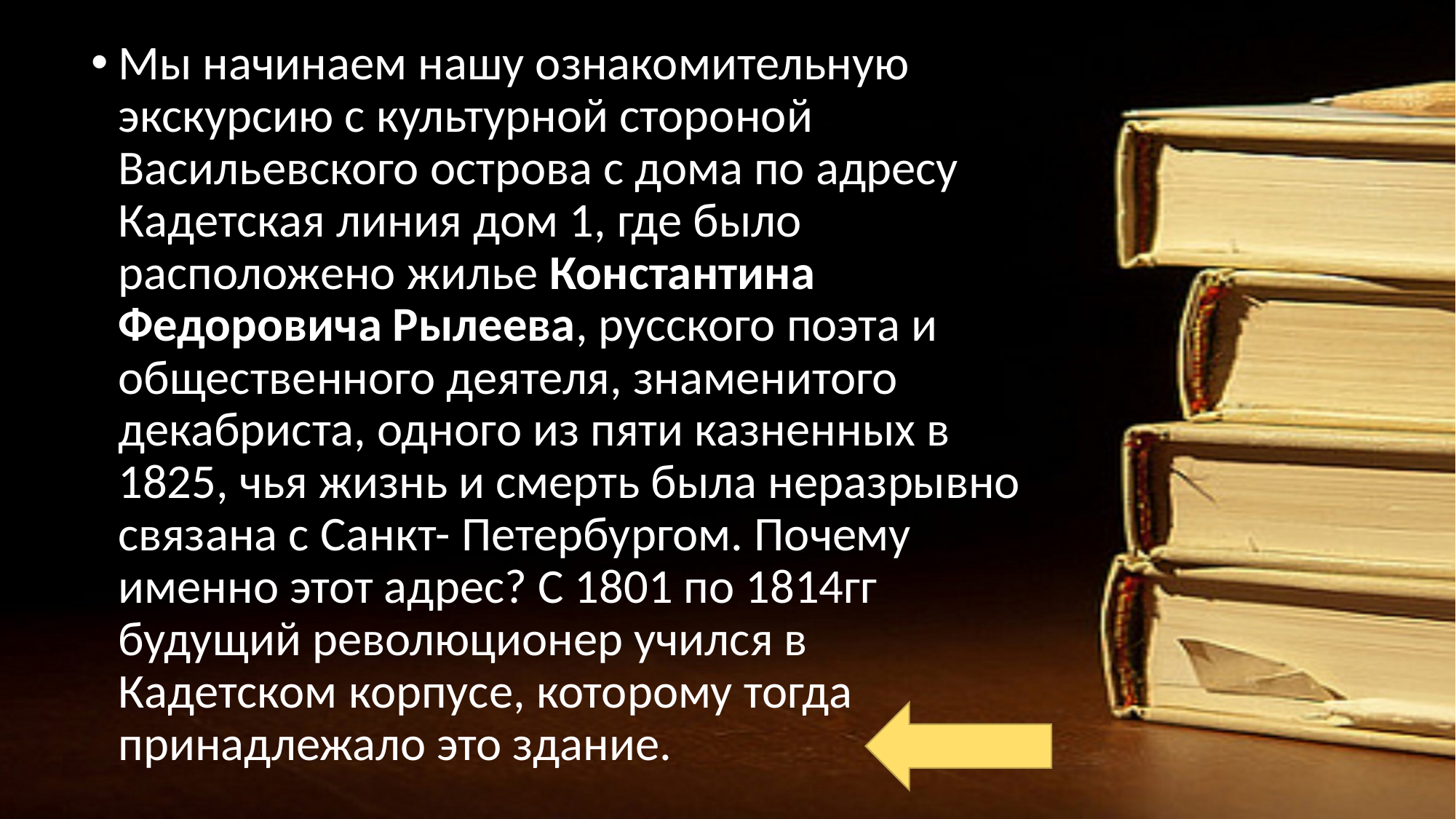

Мы начинаем нашу ознакомительную экскурсию с культурной стороной Васильевского острова с дома по адресу Кадетская линия дом 1, где было расположено жилье Константина Федоровича Рылеева, русского поэта и общественного деятеля, знаменитого декабриста, одного из пяти казненных в 1825, чья жизнь и смерть была неразрывно связана с Санкт- Петербургом. Почему именно этот адрес? С 1801 по 1814гг будущий революционер учился в Кадетском корпусе, которому тогда принадлежало это здание.